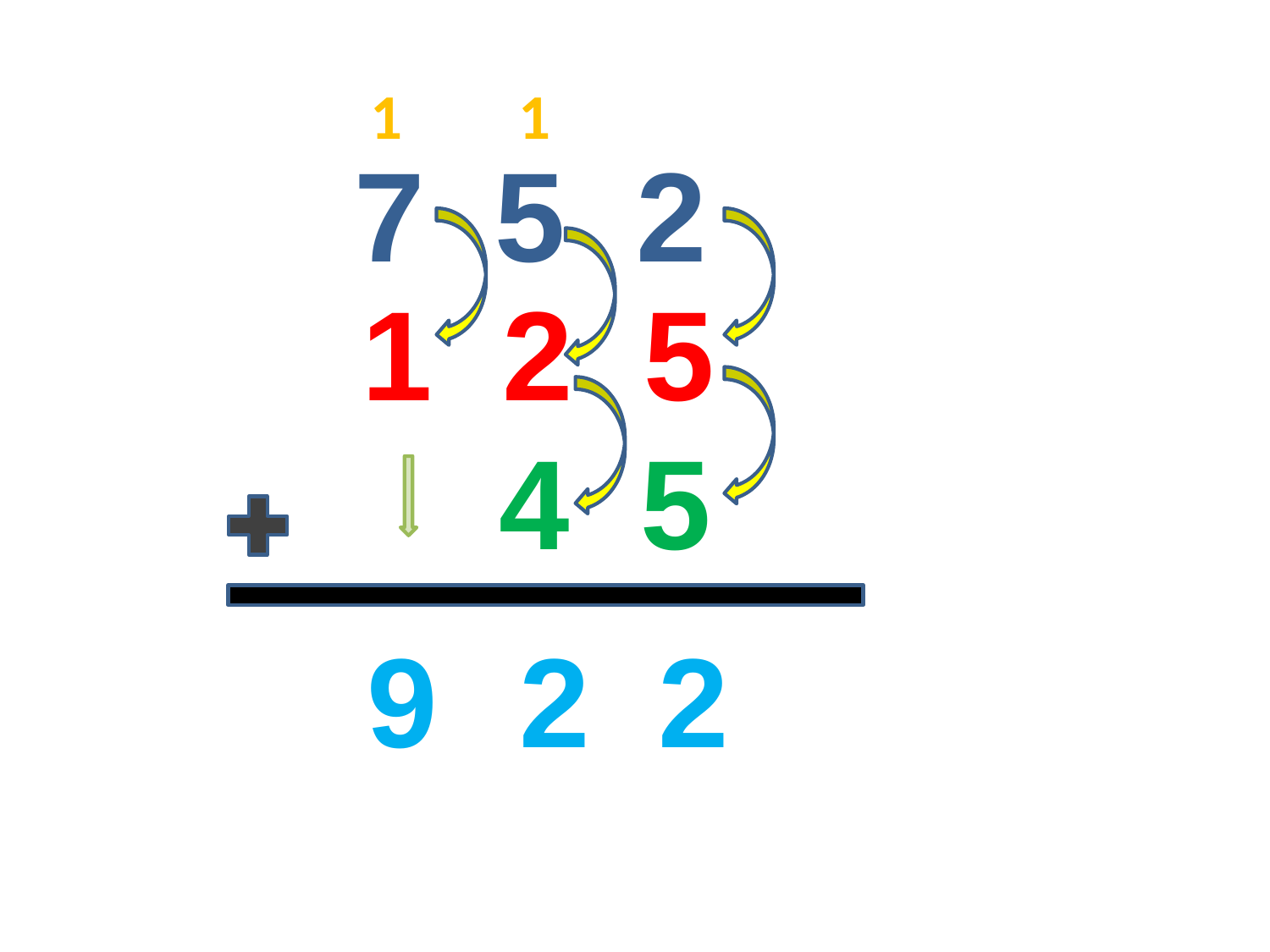

1
1
7  5  2

 1  2  5

4  5

9
2
2